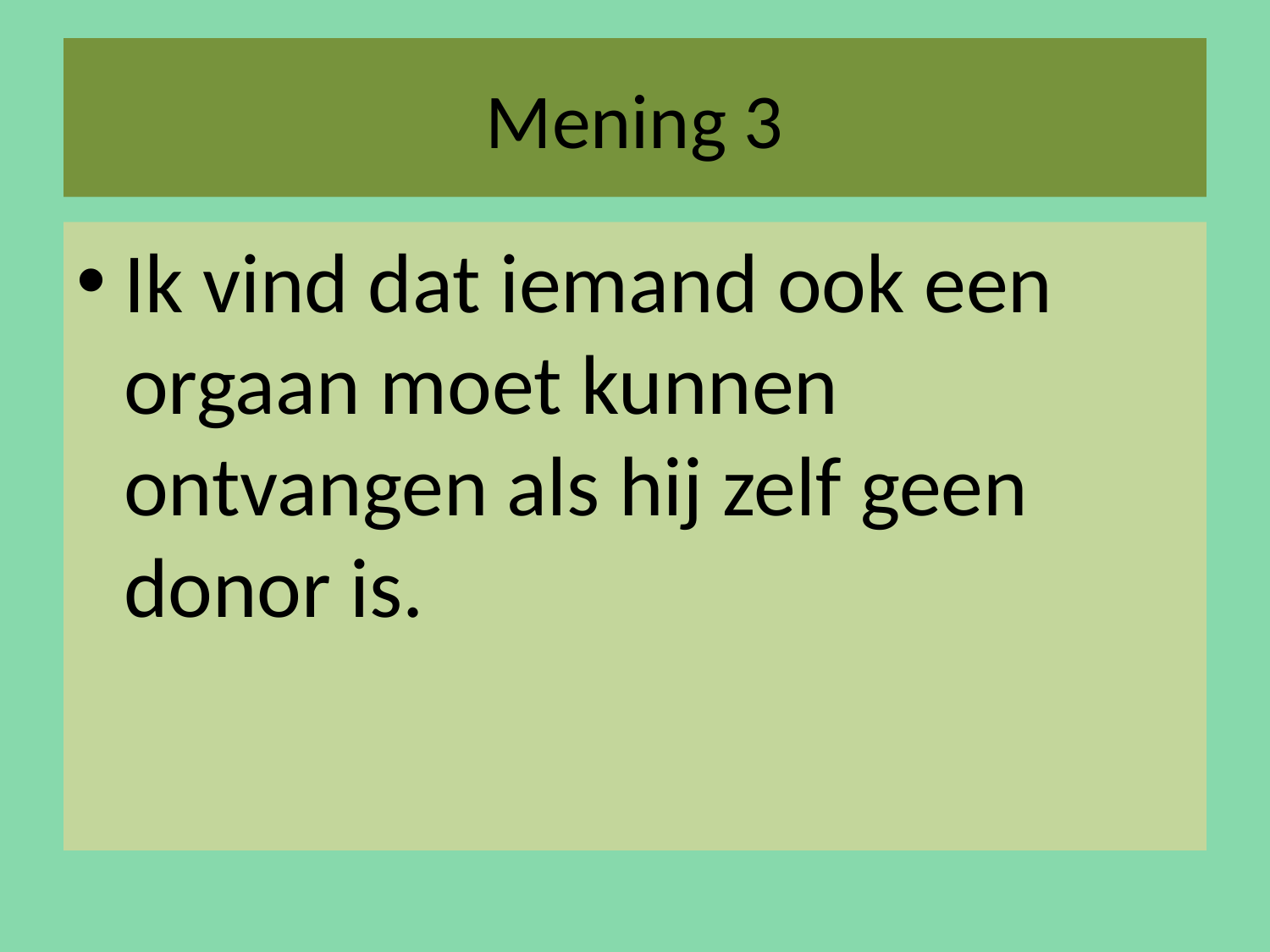

# Mening 3
Ik vind dat iemand ook een orgaan moet kunnen ontvangen als hij zelf geen donor is.